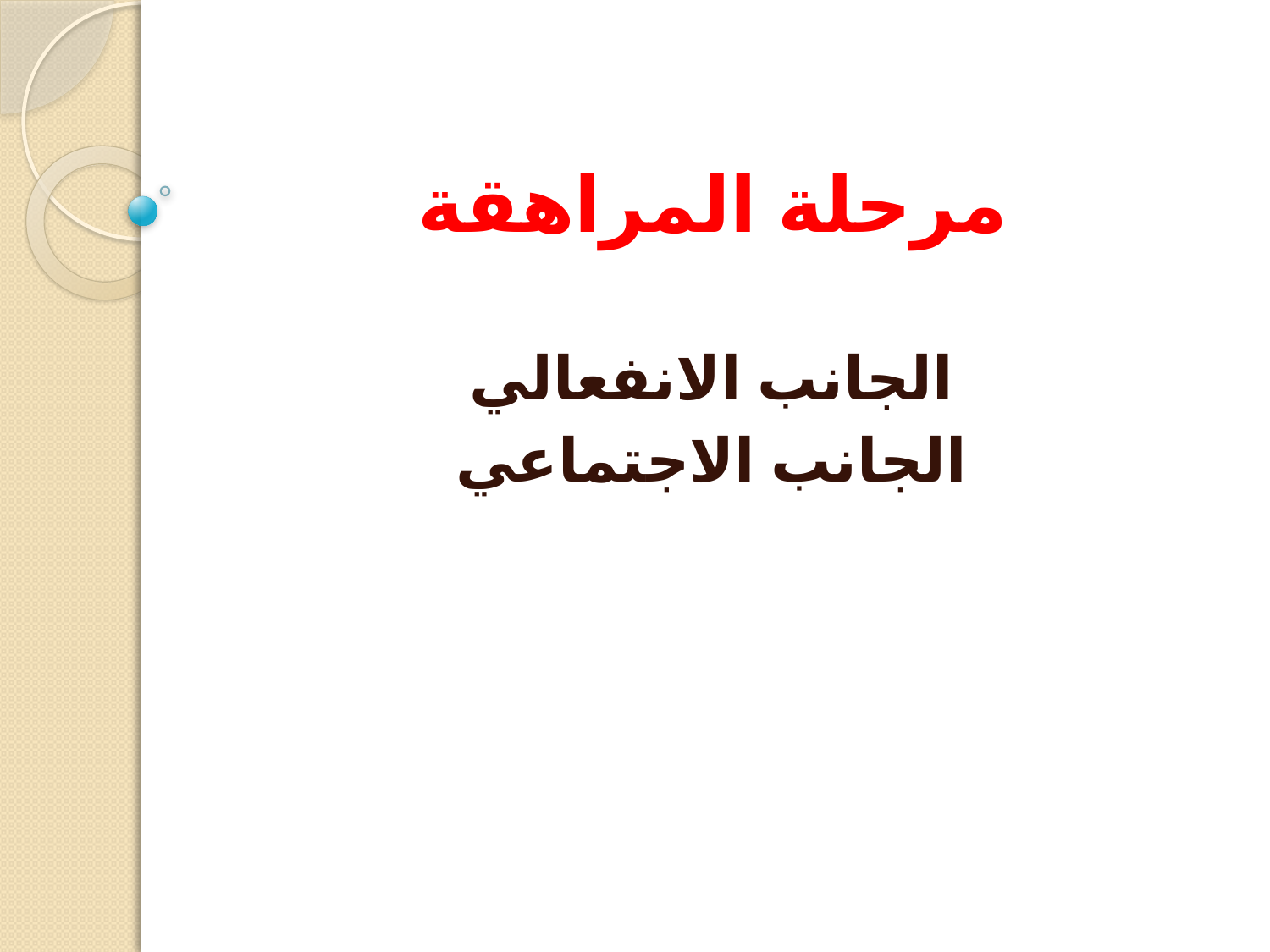

# مرحلة المراهقة

الجانب الانفعالي
الجانب الاجتماعي